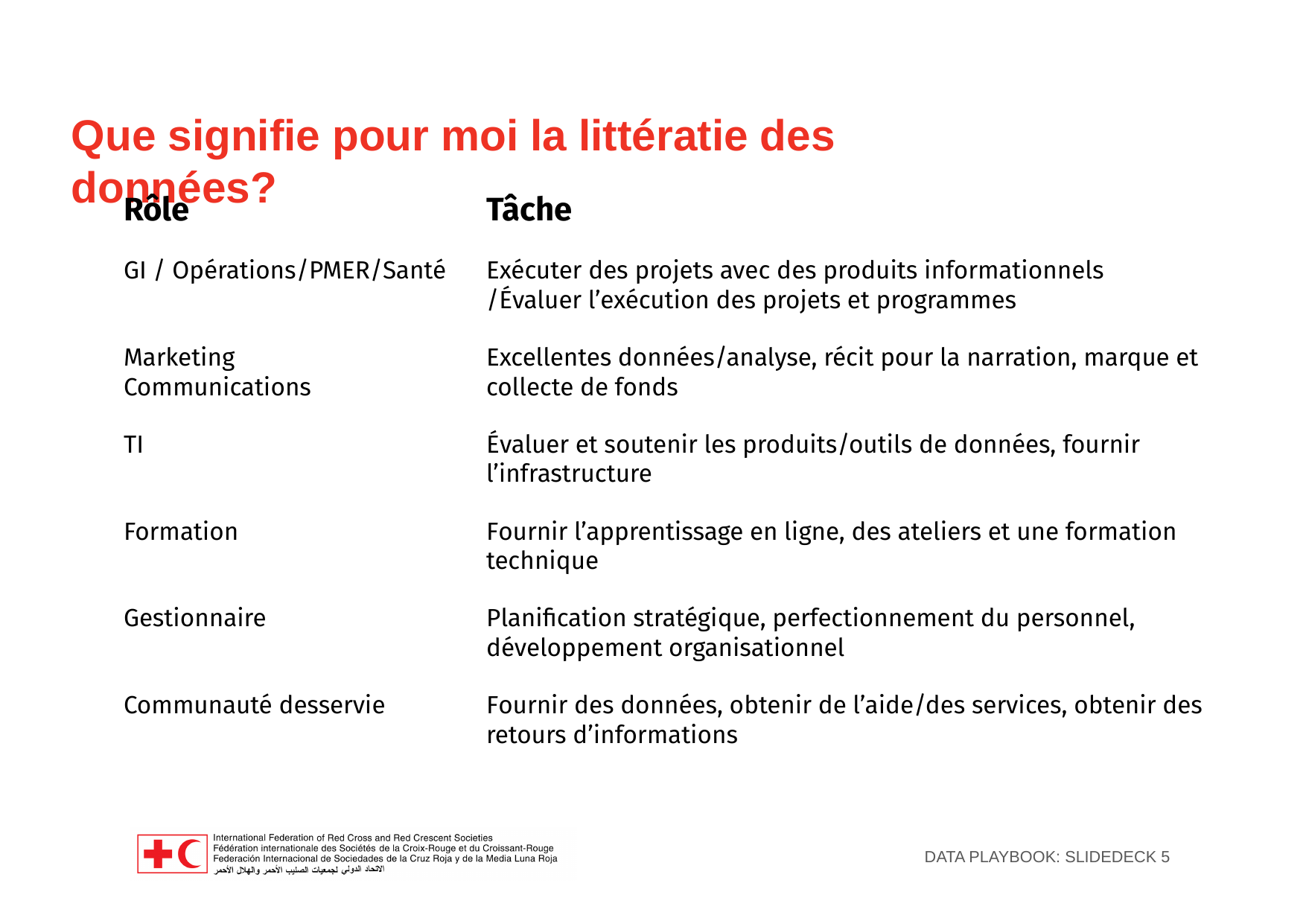

Que signifie pour moi la littératie des données?
| Rôle | Tâche |
| --- | --- |
| GI / Opérations/PMER/Santé | Exécuter des projets avec des produits informationnels /Évaluer l’exécution des projets et programmes |
| Marketing Communications | Excellentes données/analyse, récit pour la narration, marque et collecte de fonds |
| TI | Évaluer et soutenir les produits/outils de données, fournir l’infrastructure |
| Formation | Fournir l’apprentissage en ligne, des ateliers et une formation technique |
| Gestionnaire | Planification stratégique, perfectionnement du personnel, développement organisationnel |
| Communauté desservie | Fournir des données, obtenir de l’aide/des services, obtenir des retours d’informations |